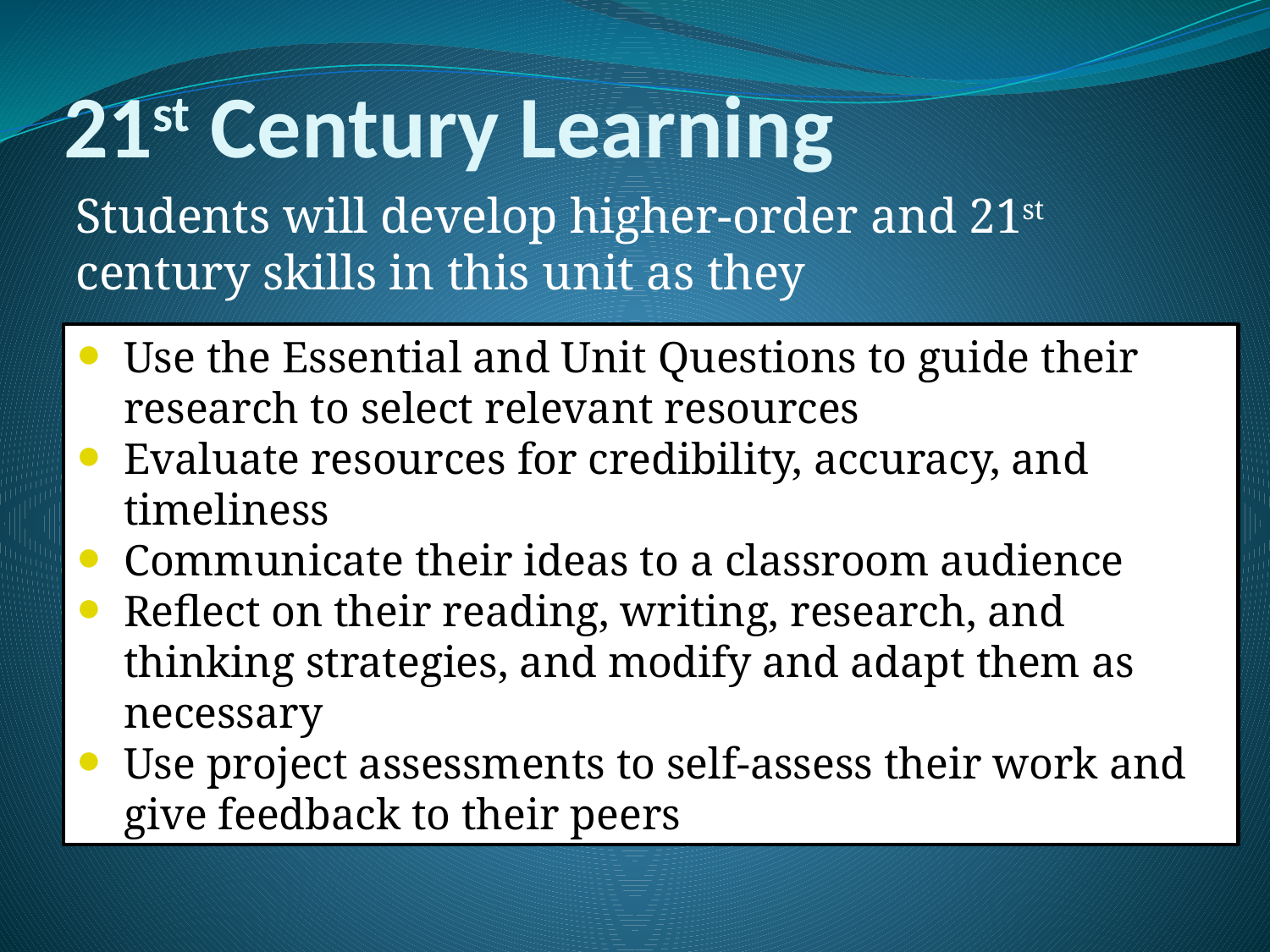

# 21st Century Learning
Students will develop higher-order and 21st century skills in this unit as they

Use the Essential and Unit Questions to guide their research to select relevant resources
Evaluate resources for credibility, accuracy, and timeliness
Communicate their ideas to a classroom audience
Reflect on their reading, writing, research, and thinking strategies, and modify and adapt them as necessary
Use project assessments to self-assess their work and give feedback to their peers